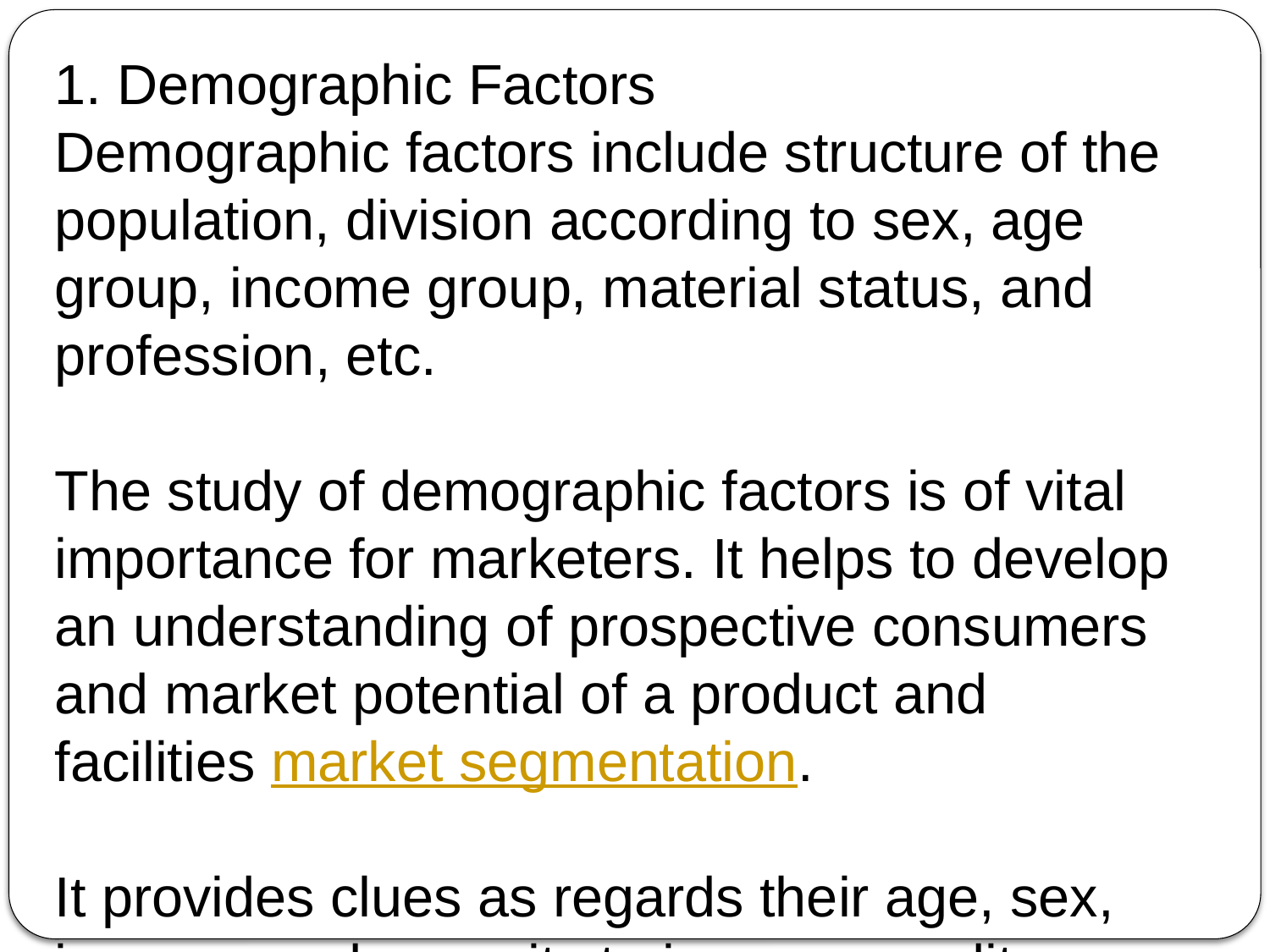

1. Demographic Factors
Demographic factors include structure of the population, division according to sex, age group, income group, material status, and profession, etc.

The study of demographic factors is of vital importance for marketers. It helps to develop an understanding of prospective consumers and market potential of a product and facilities market segmentation.

It provides clues as regards their age, sex, income, and capacity to incur expenditure on the satisfaction of their wants.